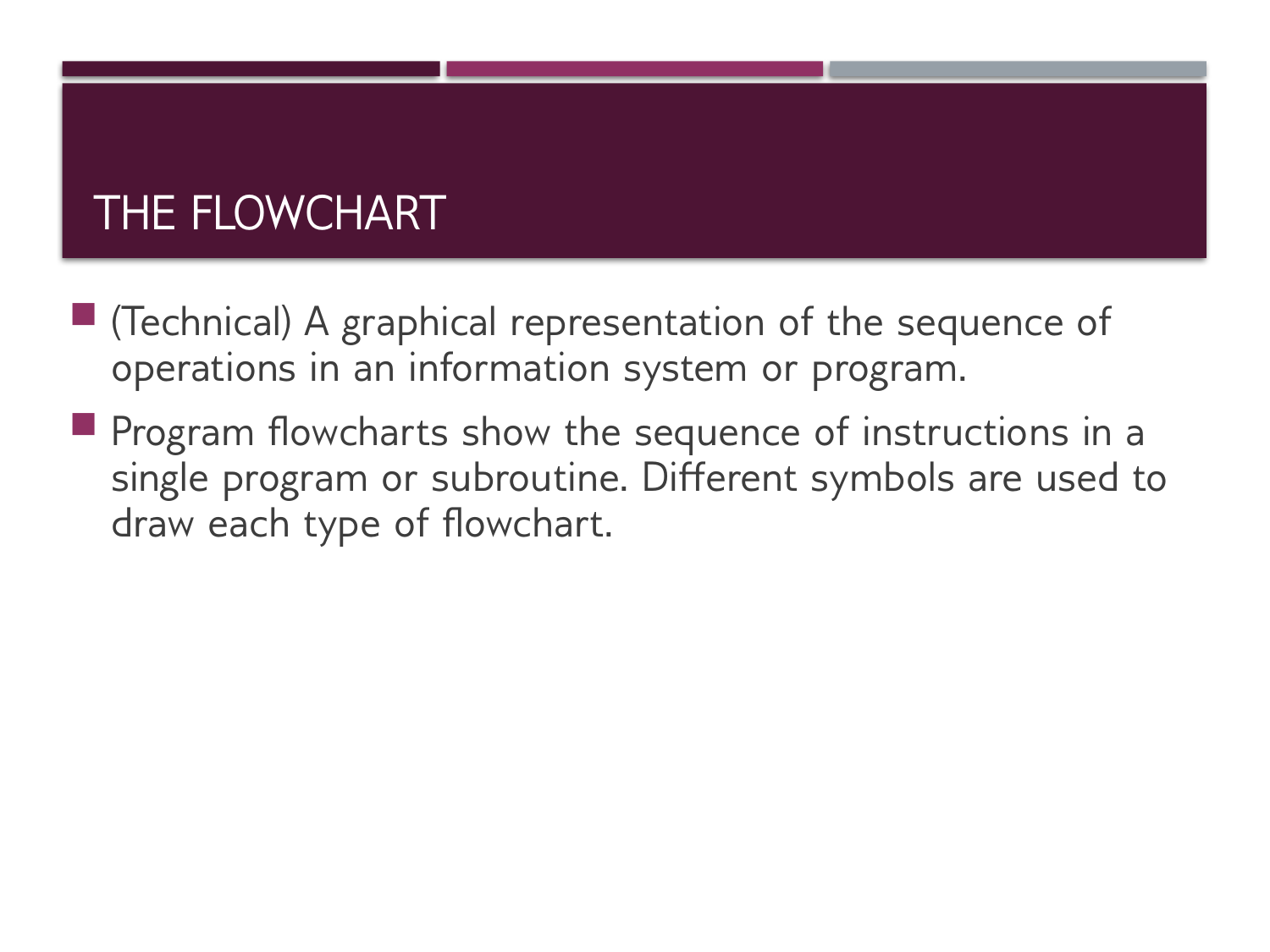

# The Flowchart
(Technical) A graphical representation of the sequence of operations in an information system or program.
Program flowcharts show the sequence of instructions in a single program or subroutine. Different symbols are used to draw each type of flowchart.